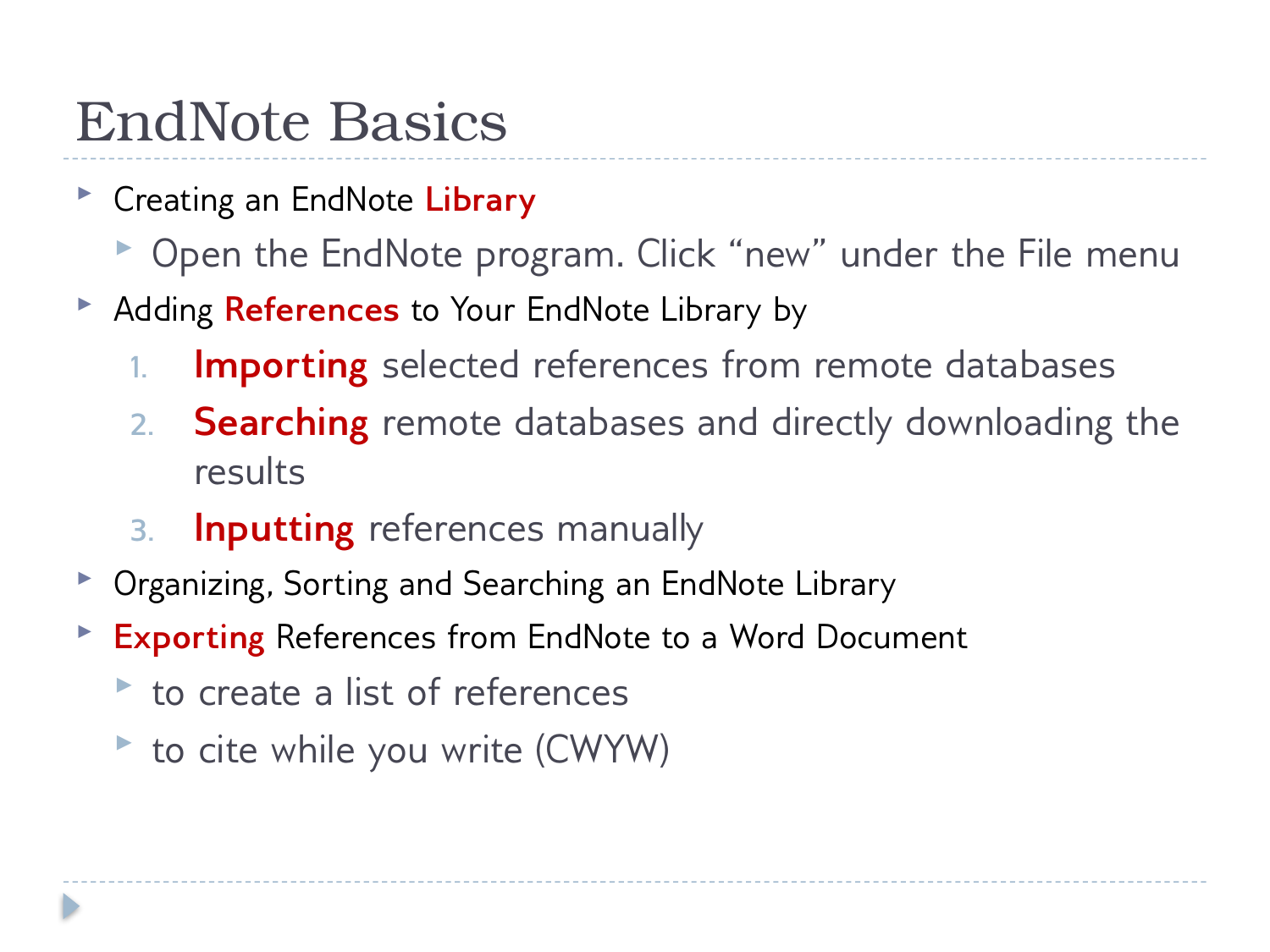

# EndNote Basics
Creating an EndNote Library
Open the EndNote program. Click “new” under the File menu
Adding References to Your EndNote Library by
Importing selected references from remote databases
Searching remote databases and directly downloading the results
Inputting references manually
Organizing, Sorting and Searching an EndNote Library
Exporting References from EndNote to a Word Document
to create a list of references
to cite while you write (CWYW)